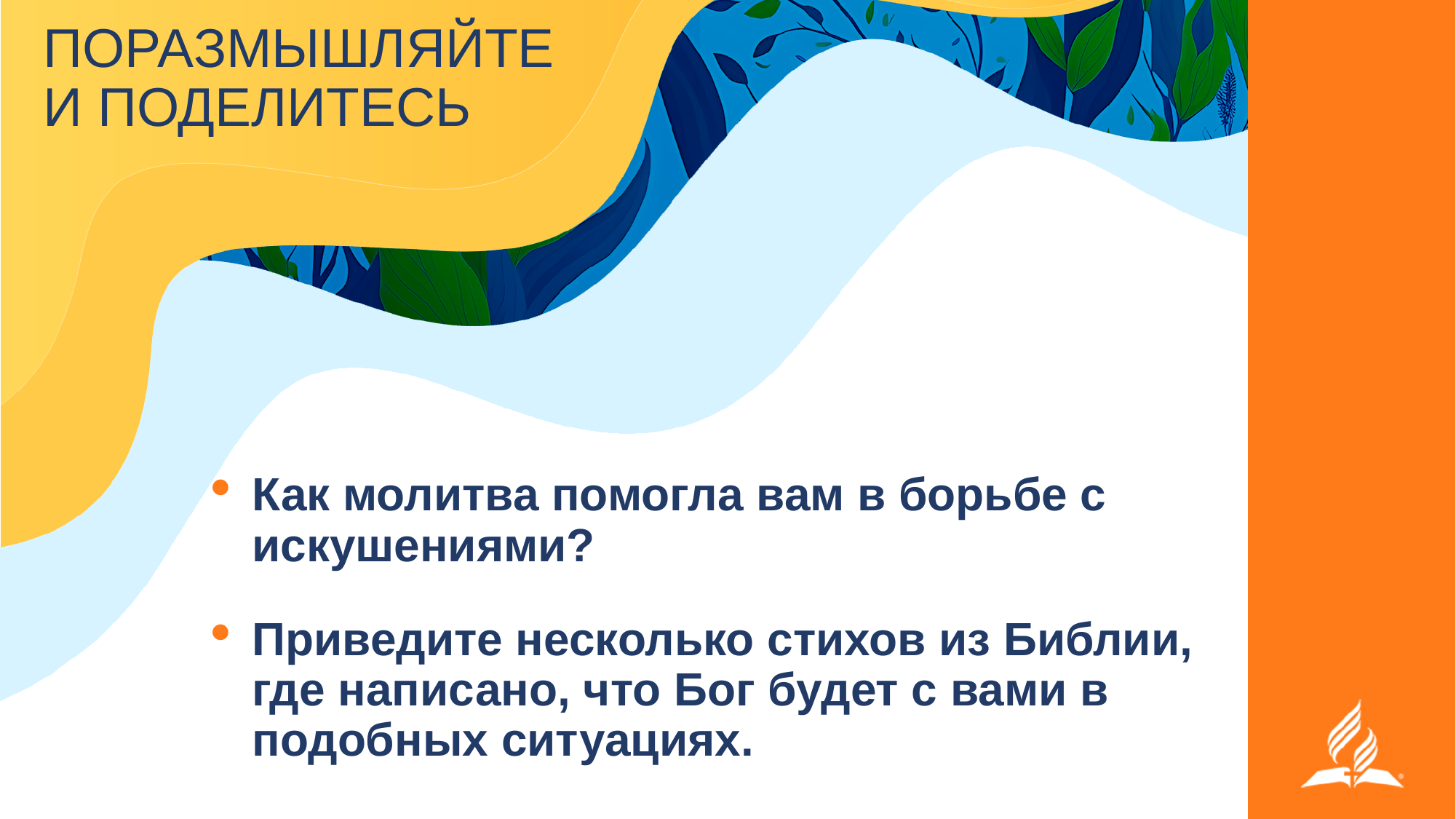

# ПОРАЗМЫШЛЯЙТЕ И ПОДЕЛИТЕСЬ
Как молитва помогла вам в борьбе с искушениями?

Приведите несколько стихов из Библии, где написано, что Бог будет с вами в подобных ситуациях.